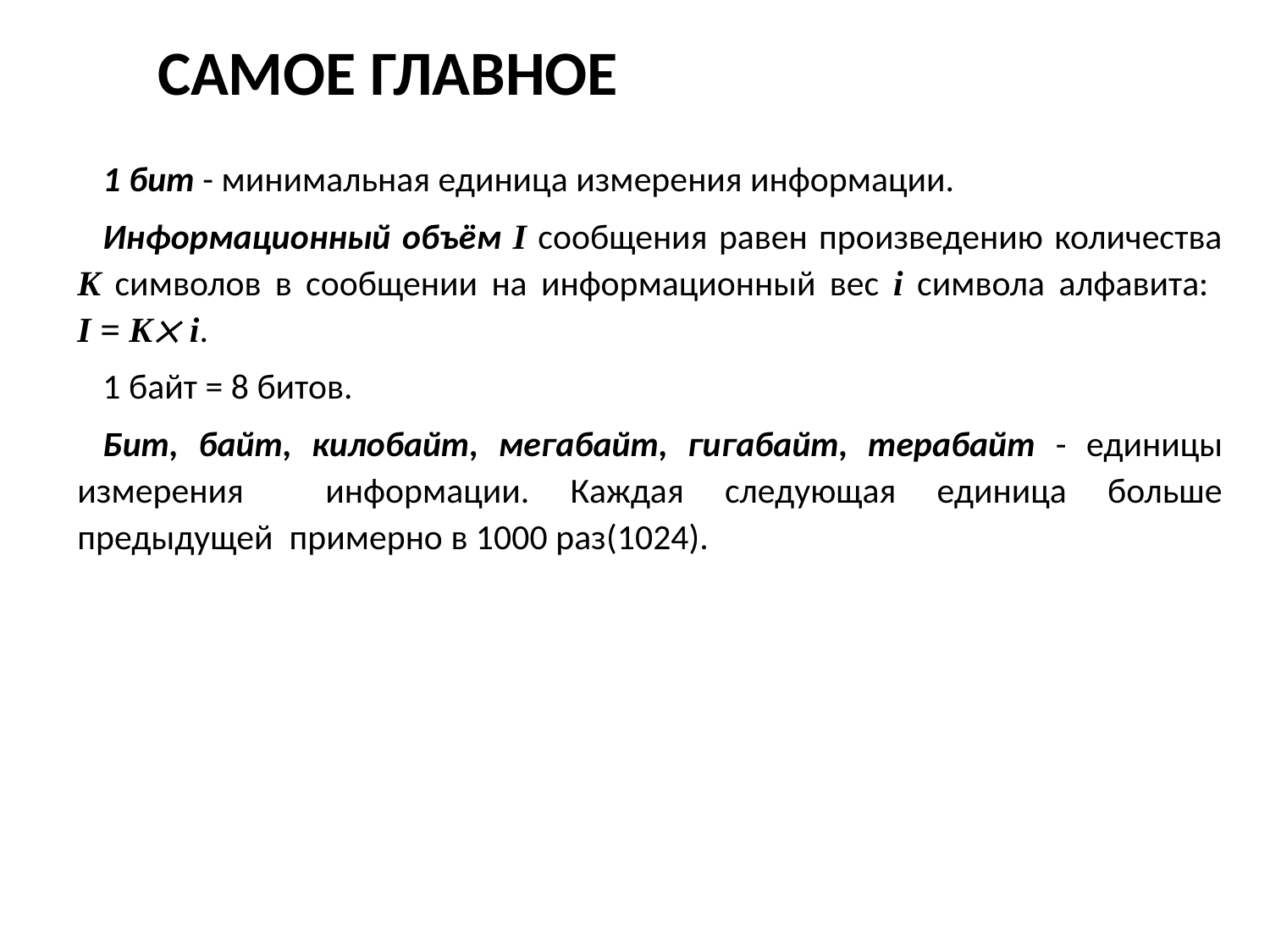

# Самое главное
1 бит - минимальная единица измерения информации.
Информационный объём I сообщения равен произведению количества K символов в сообщении на информационный вес i символа алфавита:
I = K× i.
1 байт = 8 битов.
Бит, байт, килобайт, мегабайт, гигабайт, терабайт - единицы измерения  информации. Каждая следующая единица больше предыдущей  примерно в 1000 раз(1024).